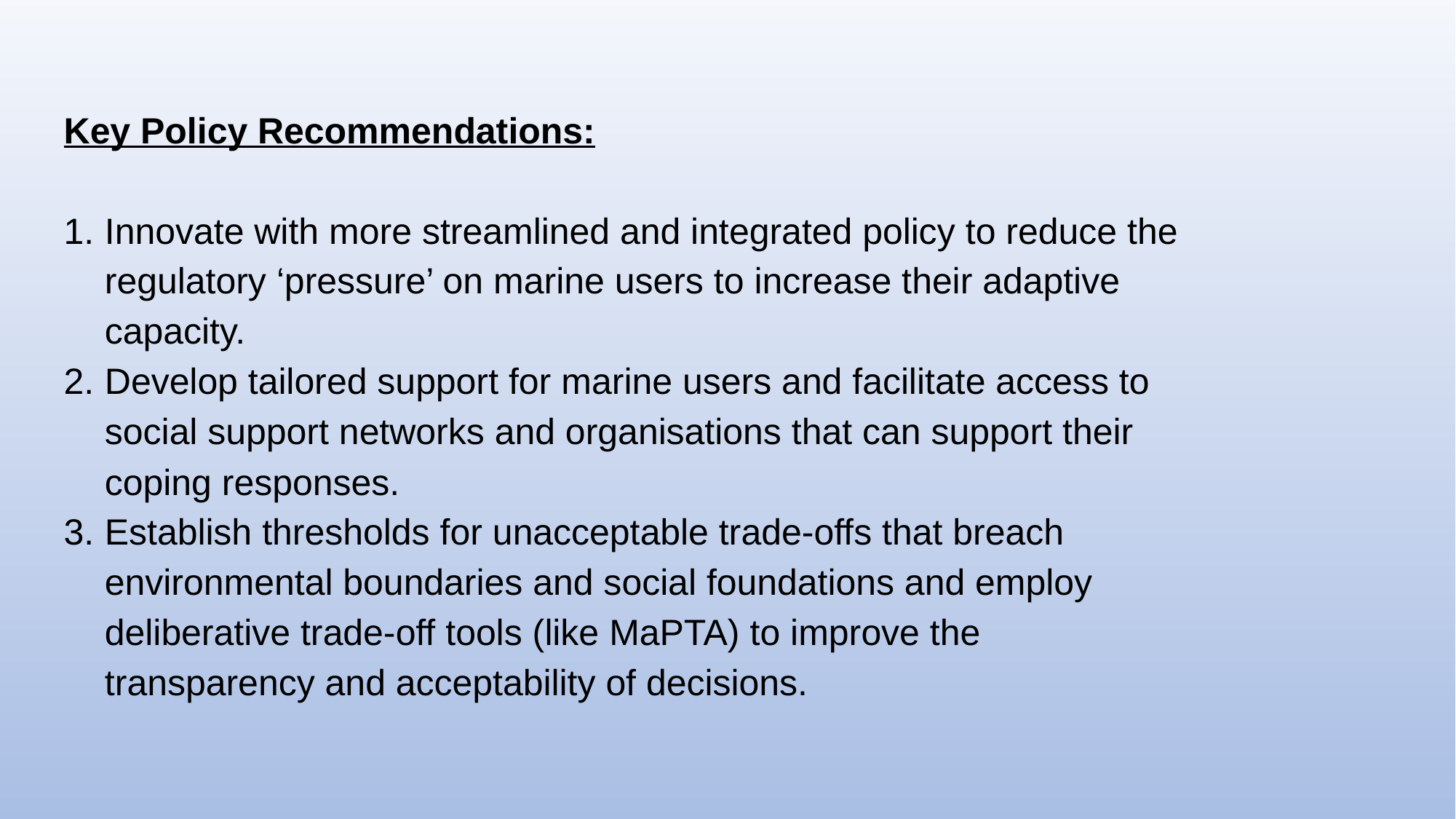

Key Policy Recommendations:

Innovate with more streamlined and integrated policy to reduce the regulatory ‘pressure’ on marine users to increase their adaptive capacity.
Develop tailored support for marine users and facilitate access to social support networks and organisations that can support their coping responses.
Establish thresholds for unacceptable trade-offs that breach environmental boundaries and social foundations and employ deliberative trade-off tools (like MaPTA) to improve the transparency and acceptability of decisions.